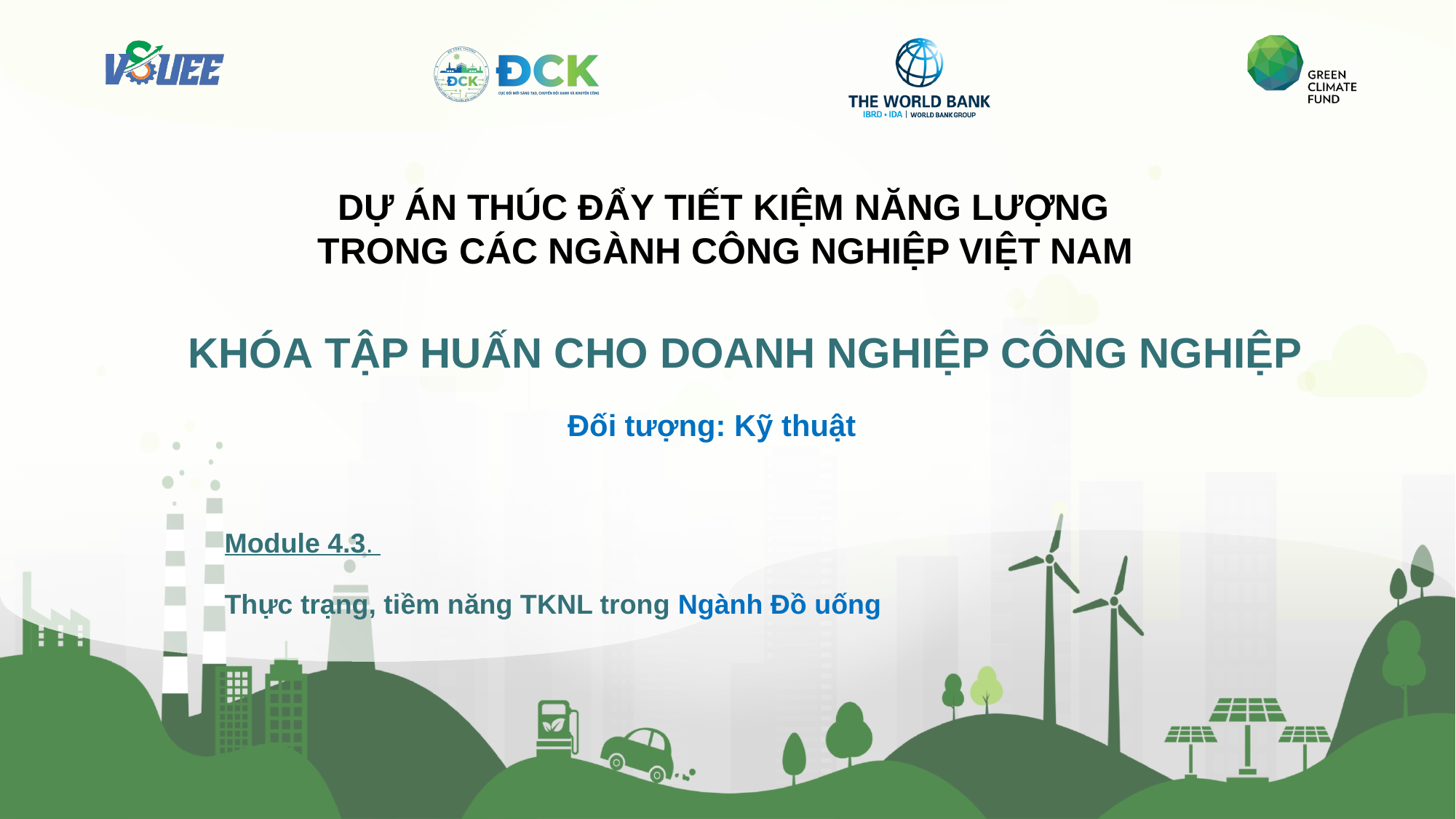

DỰ ÁN THÚC ĐẨY TIẾT KIỆM NĂNG LƯỢNG
TRONG CÁC NGÀNH CÔNG NGHIỆP VIỆT NAM
KHÓA TẬP HUẤN CHO DOANH NGHIỆP CÔNG NGHIỆP
Đối tượng: Kỹ thuật
Module 4.3.
Thực trạng, tiềm năng TKNL trong Ngành Đồ uống